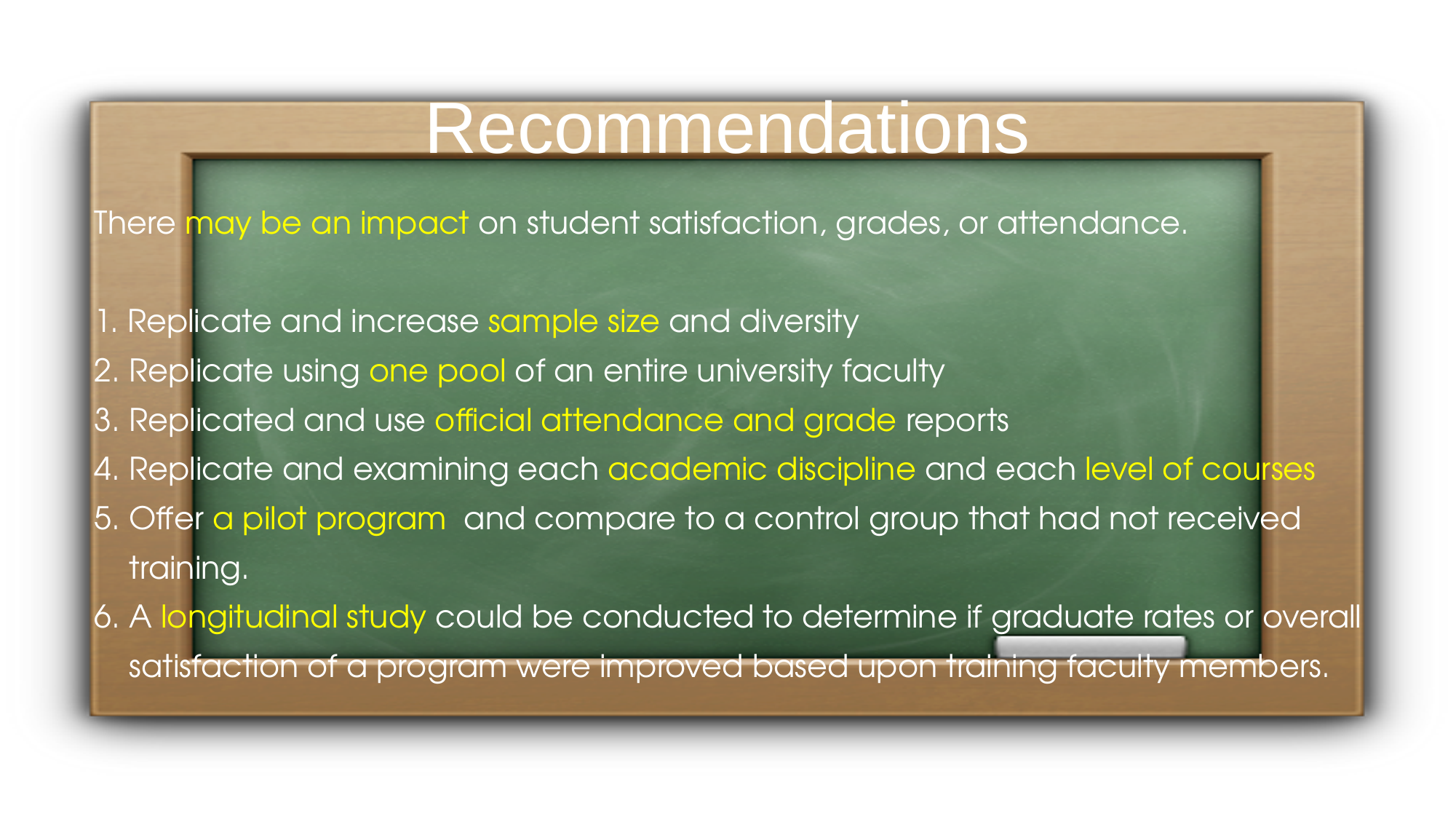

# Recommendations
There may be an impact on student satisfaction, grades, or attendance.

1. Replicate and increase sample size and diversity
2. Replicate using one pool of an entire university faculty
3. Replicated and use official attendance and grade reports
4. Replicate and examining each academic discipline and each level of courses
5. Offer a pilot program  and compare to a control group that had not received
    training.
6. A longitudinal study could be conducted to determine if graduate rates or overall
    satisfaction of a program were improved based upon training faculty members.